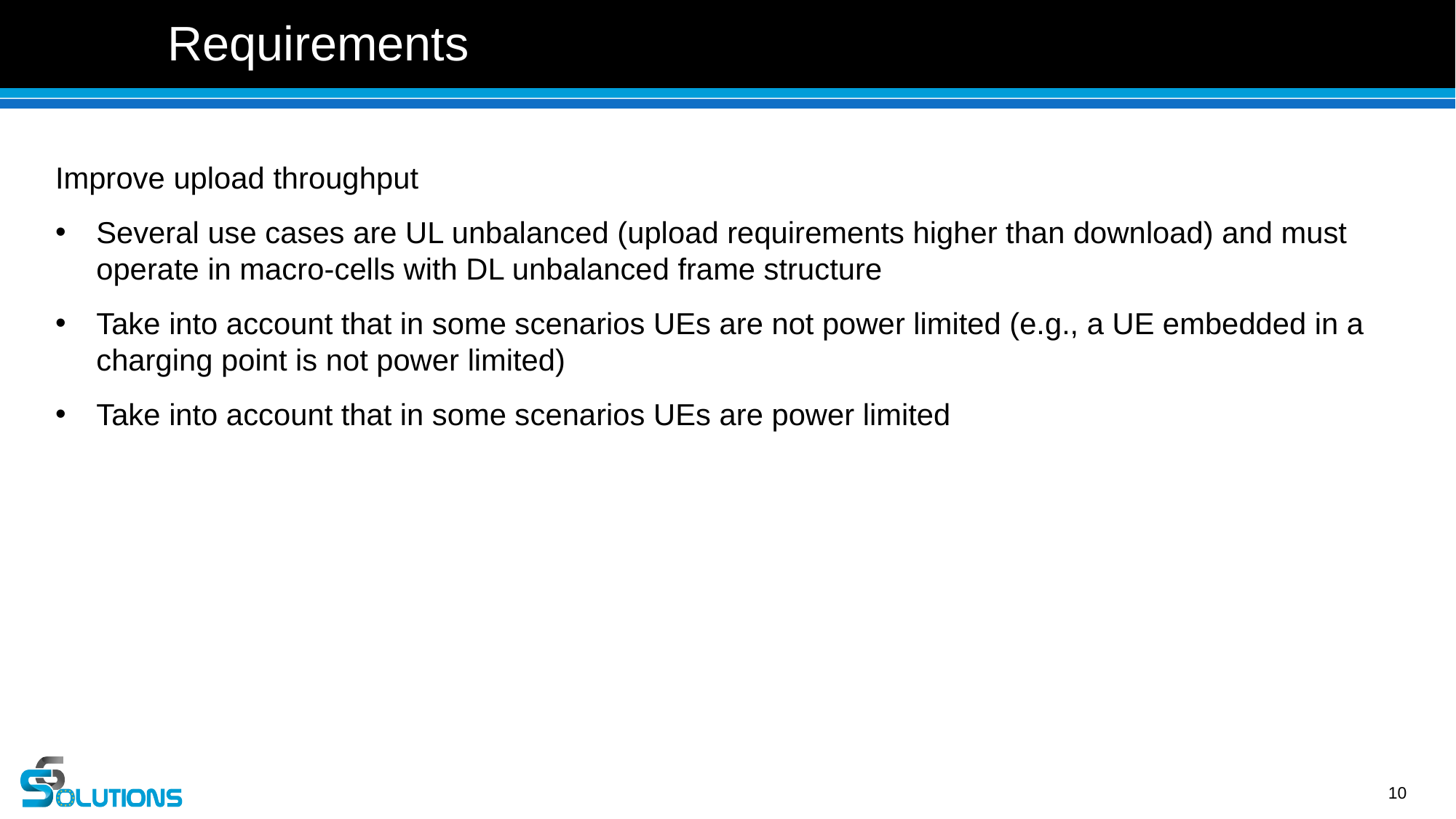

# Requirements
Improve upload throughput
Several use cases are UL unbalanced (upload requirements higher than download) and must operate in macro-cells with DL unbalanced frame structure
Take into account that in some scenarios UEs are not power limited (e.g., a UE embedded in a charging point is not power limited)
Take into account that in some scenarios UEs are power limited

10